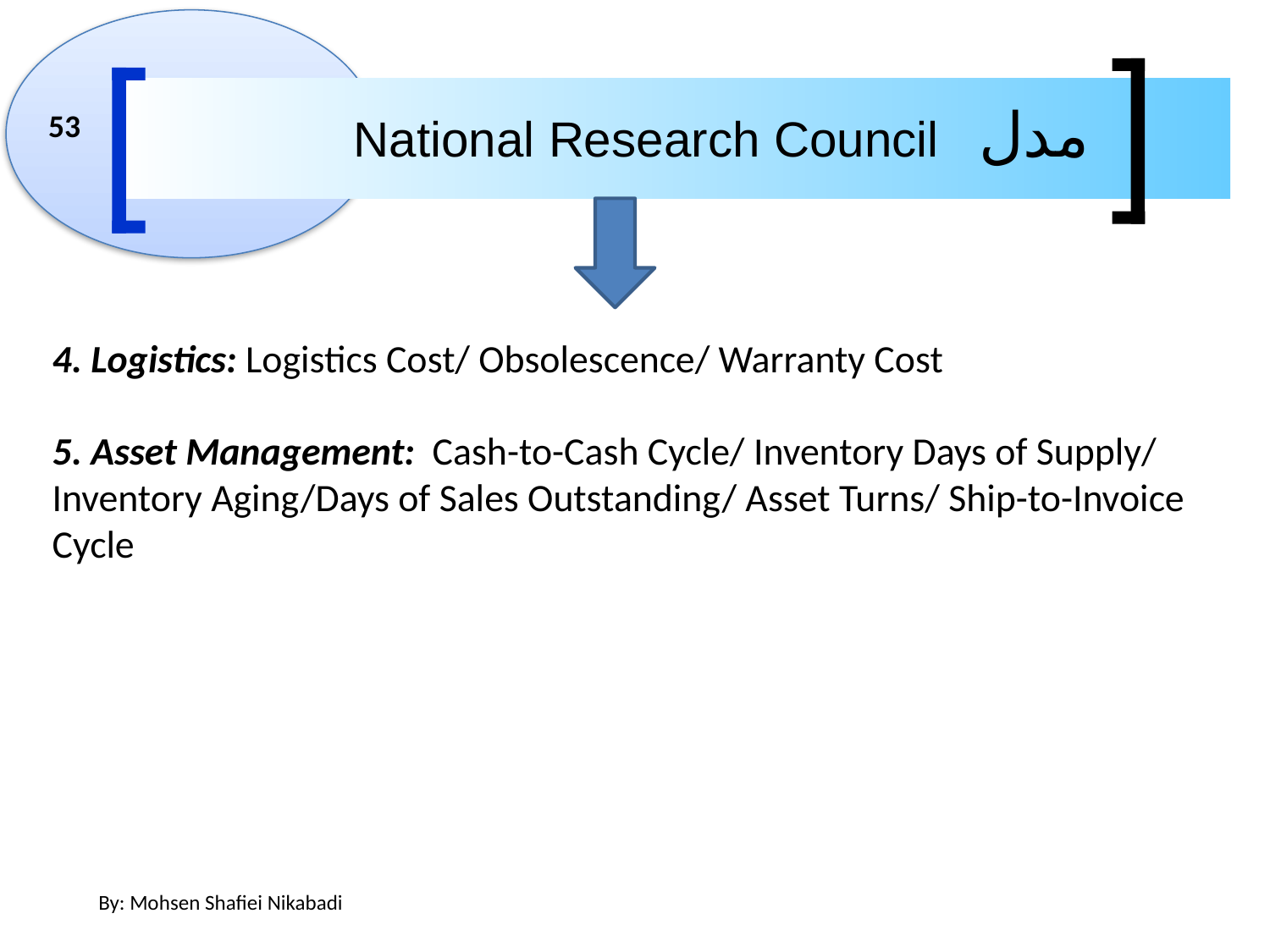

مدل  National Research Council
53

4. Logistics: Logistics Cost/ Obsolescence/ Warranty Cost

5. Asset Management:  Cash-to-Cash Cycle/ Inventory Days of Supply/ Inventory Aging/Days of Sales Outstanding/ Asset Turns/ Ship-to-Invoice Cycle
By: Mohsen Shafiei Nikabadi